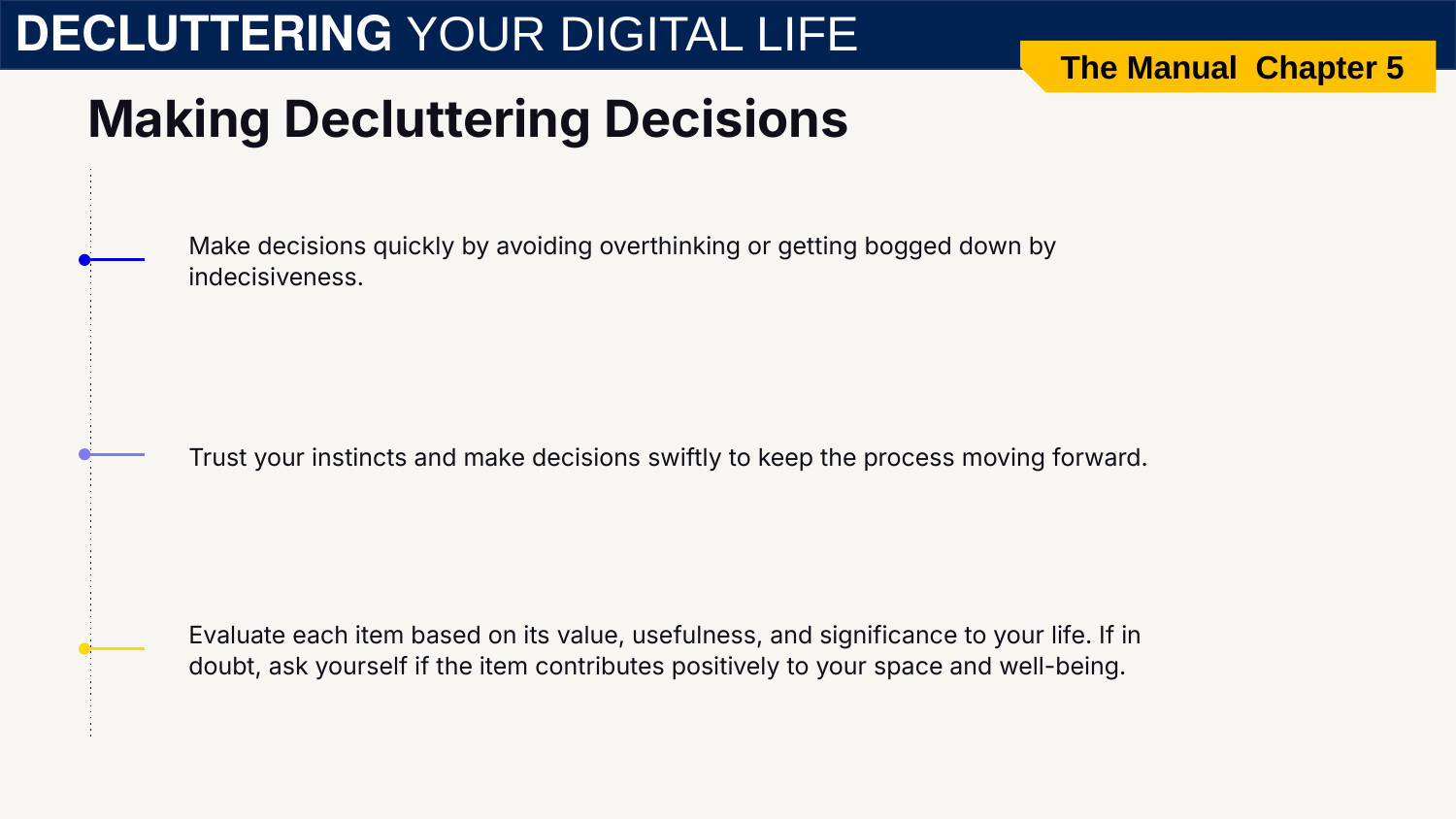

DECLUTTERING YOUR DIGITAL LIFE
The Manual  Chapter 5

# Making Decluttering Decisions
Make decisions quickly by avoiding overthinking or getting bogged down by indecisiveness.
Trust your instincts and make decisions swiftly to keep the process moving forward.
Evaluate each item based on its value, usefulness, and significance to your life. If in doubt, ask yourself if the item contributes positively to your space and well-being.